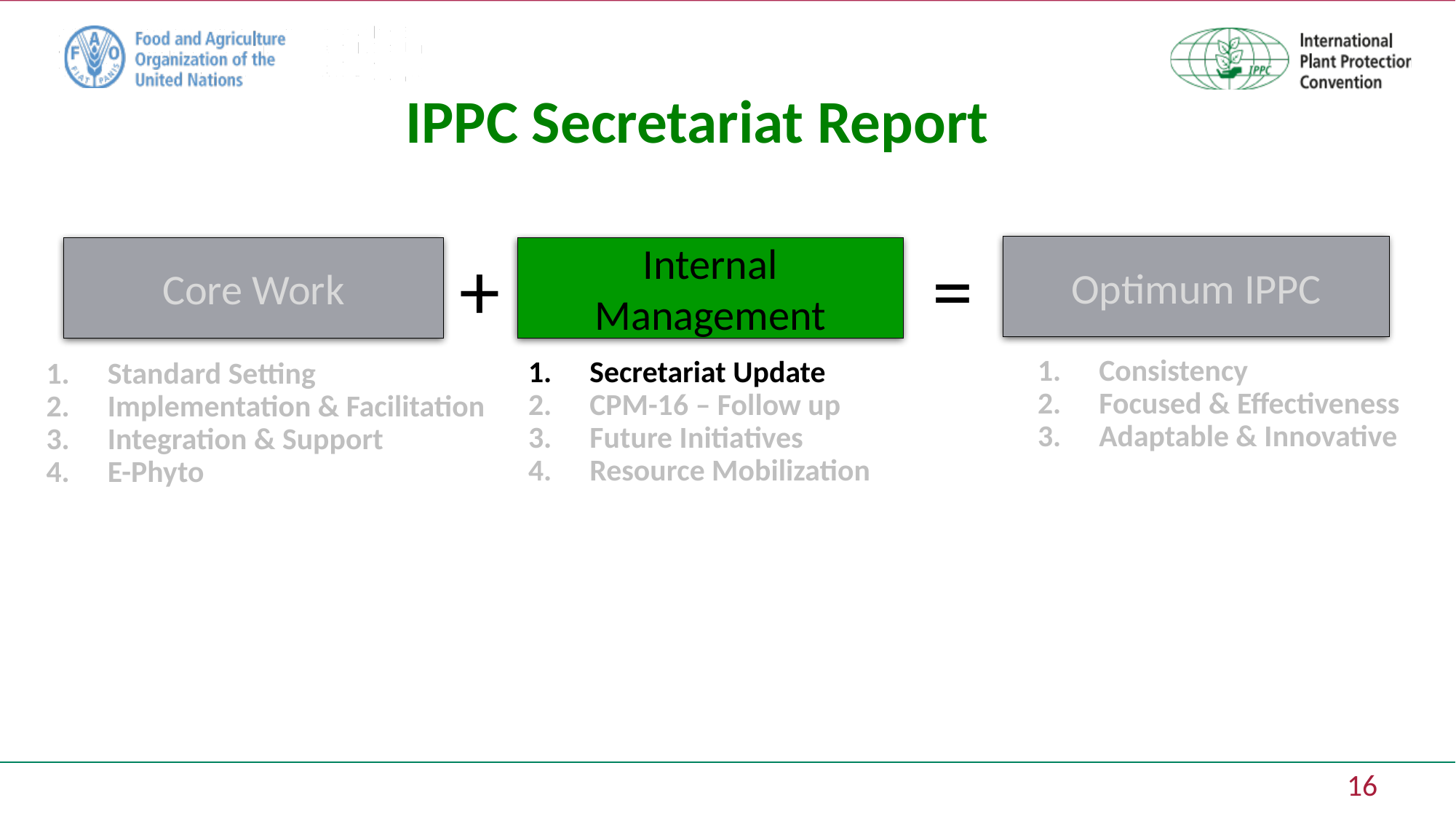

IPPC Secretariat Report
Optimum IPPC
Core Work
+
Internal Management
=
Consistency
Focused & Effectiveness
Adaptable & Innovative
Secretariat Update
CPM-16 – Follow up
Future Initiatives
Resource Mobilization

Standard Setting
Implementation & Facilitation
Integration & Support
E-Phyto